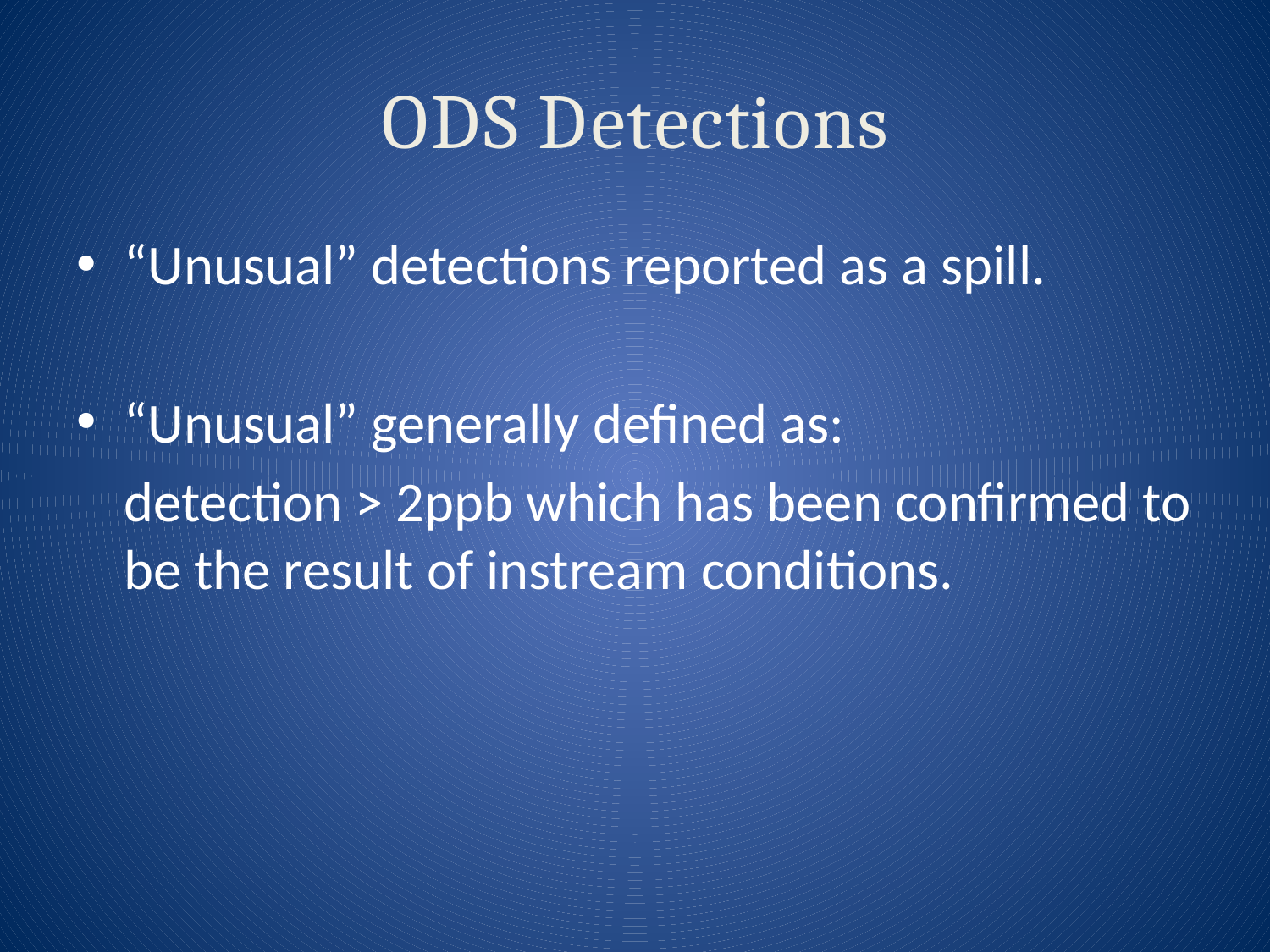

# ODS Detections
“Unusual” detections reported as a spill.

“Unusual” generally defined as:
	detection > 2ppb which has been confirmed to be the result of instream conditions.